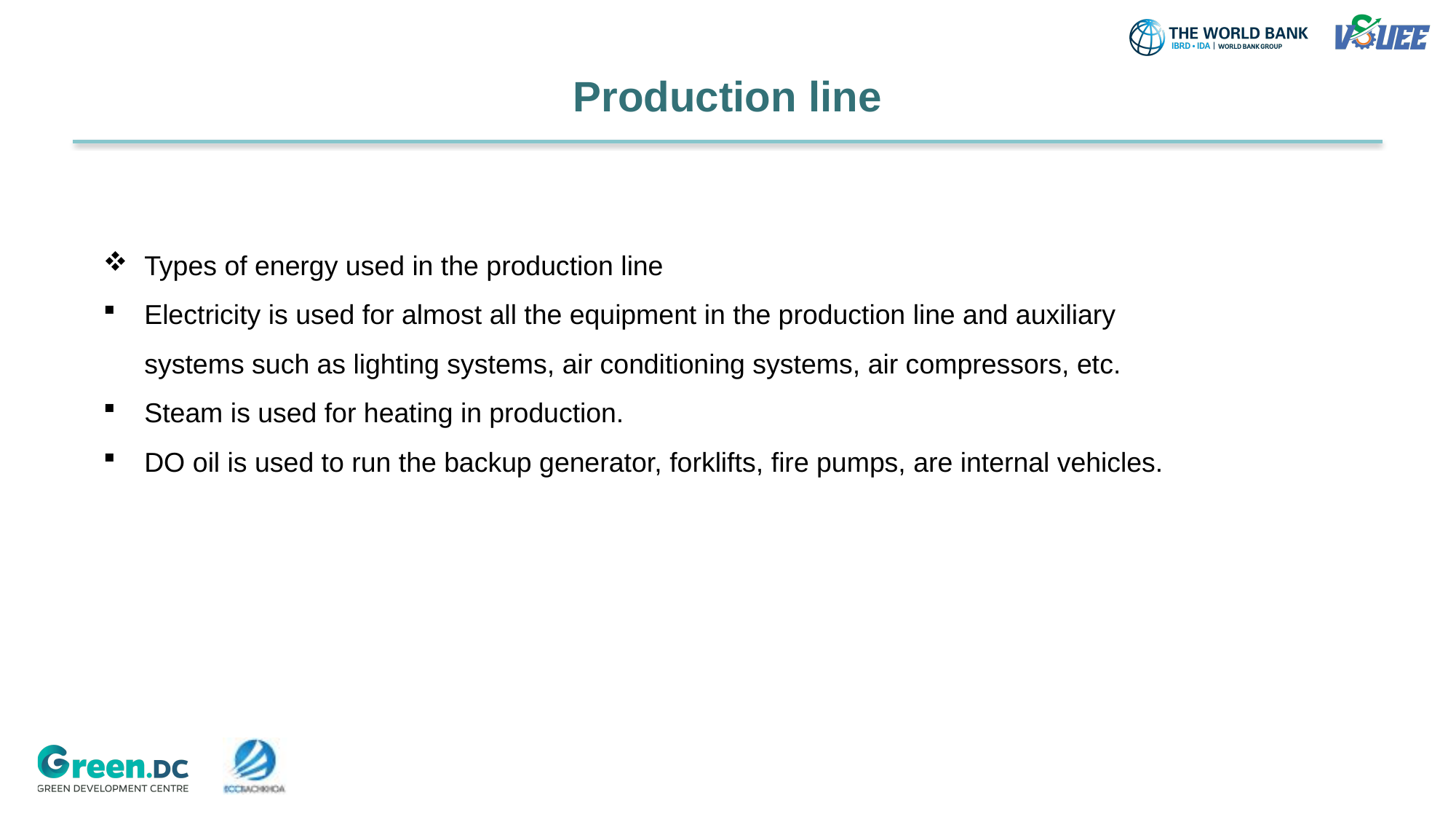

# Production line
Types of energy used in the production line
Electricity is used for almost all the equipment in the production line and auxiliary
systems such as lighting systems, air conditioning systems, air compressors, etc.
Steam is used for heating in production.
DO oil is used to run the backup generator, forklifts, fire pumps, are internal vehicles.